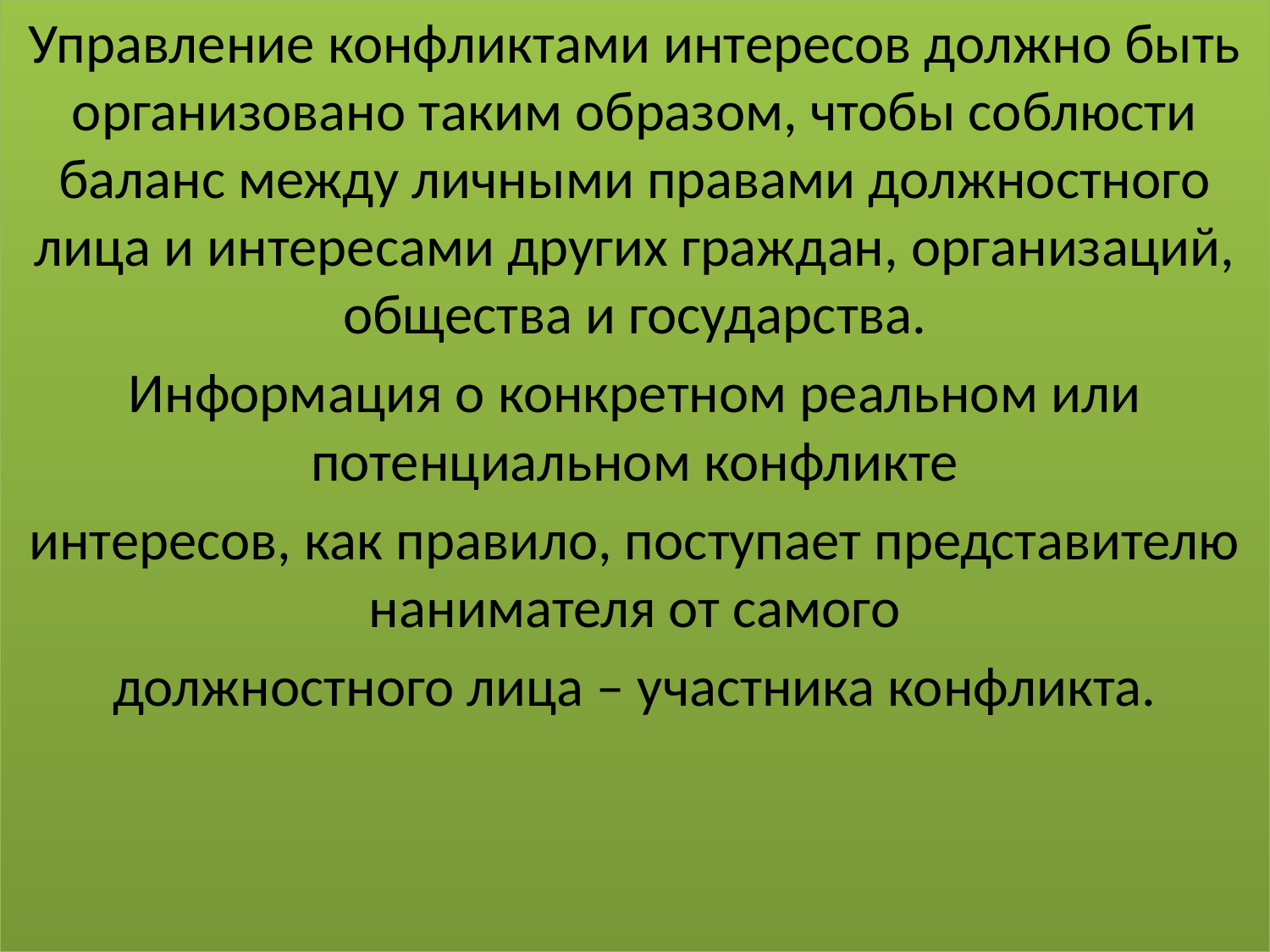

Управление конфликтами интересов должно быть организовано таким образом, чтобы соблюсти баланс между личными правами должностного лица и интересами других граждан, организаций, общества и государства.
Информация о конкретном реальном или потенциальном конфликте
интересов, как правило, поступает представителю нанимателя от самого
должностного лица – участника конфликта.
#
43